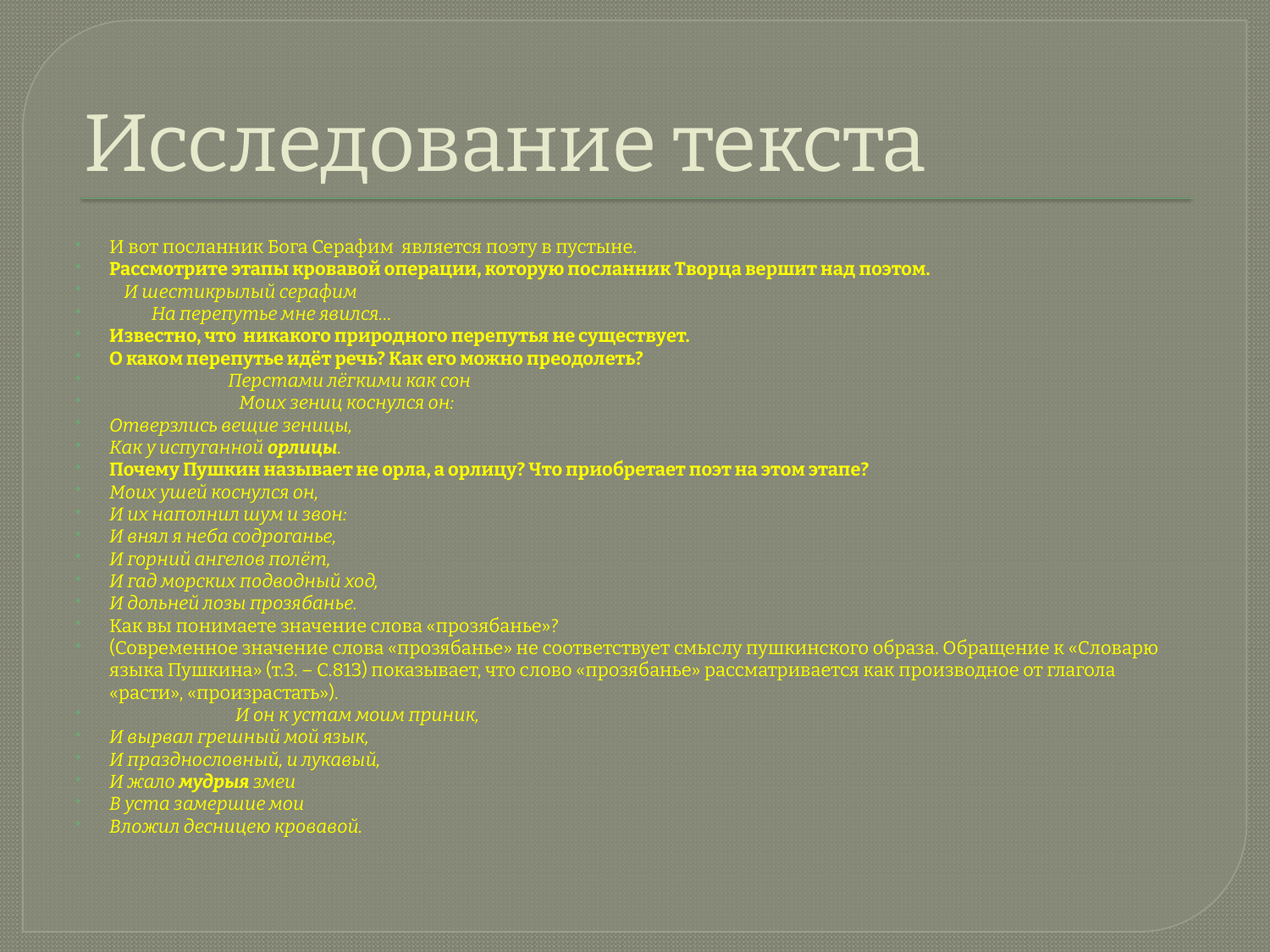

# Исследование текста
И вот посланник Бога Серафим  является поэту в пустыне.
Рассмотрите этапы кровавой операции, которую посланник Творца вершит над поэтом.
    И шестикрылый серафим
	На перепутье мне явился…
Известно, что  никакого природного перепутья не существует.
О каком перепутье идёт речь? Как его можно преодолеть?
                                 Перстами лёгкими как сон
                                    Моих зениц коснулся он:
Отверзлись вещие зеницы,
Как у испуганной орлицы.
Почему Пушкин называет не орла, а орлицу? Что приобретает поэт на этом этапе?
Моих ушей коснулся он,
И их наполнил шум и звон:
И внял я неба содроганье,
И горний ангелов полёт,
И гад морских подводный ход,
И дольней лозы прозябанье.
Как вы понимаете значение слова «прозябанье»?
(Современное значение слова «прозябанье» не соответствует смыслу пушкинского образа. Обращение к «Словарю языка Пушкина» (т.3. – С.813) показывает, что слово «прозябанье» рассматривается как производное от глагола «расти», «произрастать»).
                                   И он к устам моим приник,
И вырвал грешный мой язык,
И празднословный, и лукавый,
И жало мудрыя змеи
В уста замершие мои
Вложил десницею кровавой.